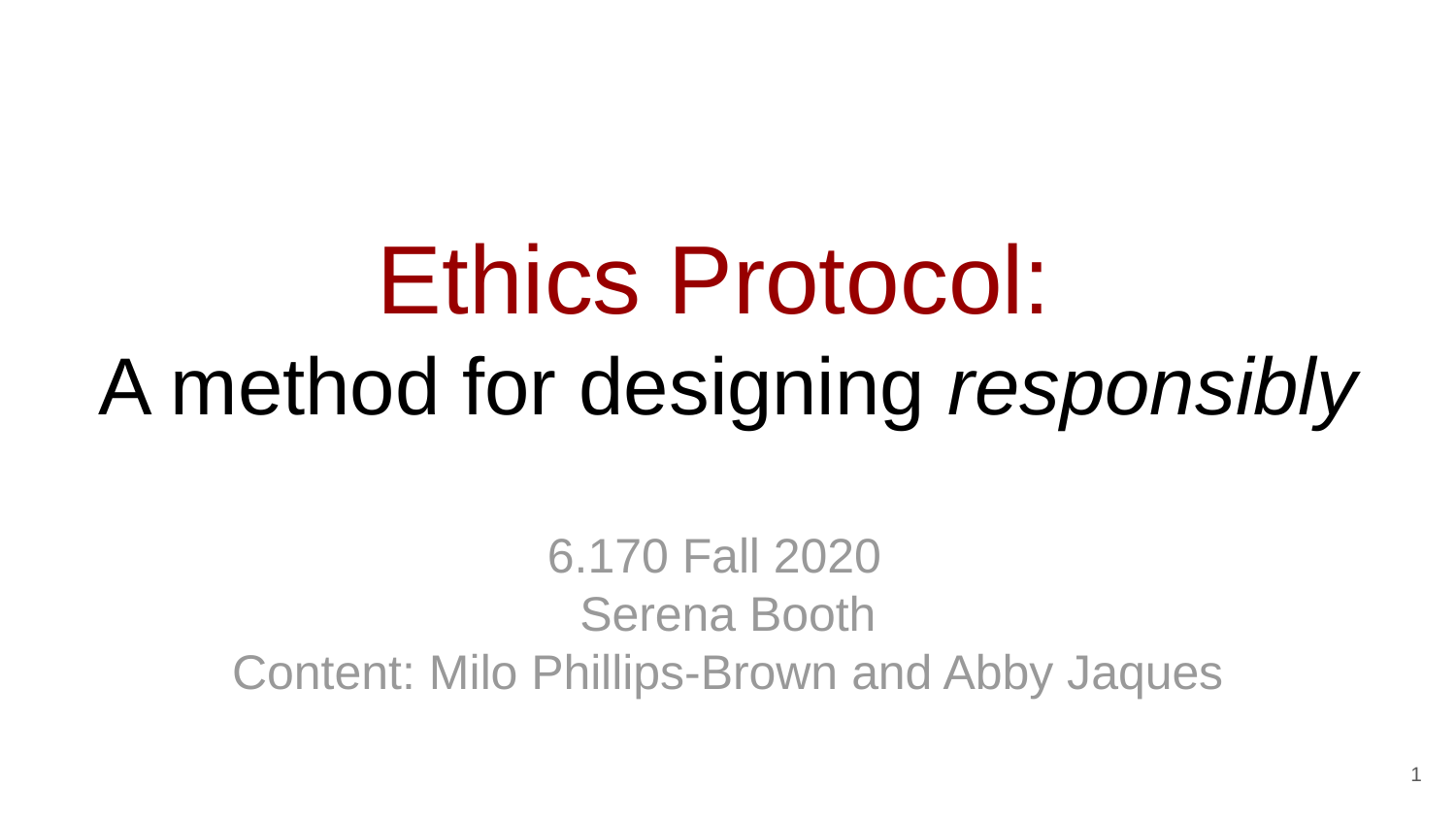

# Ethics Protocol:
A method for designing responsibly

6.170 Fall 2020
Serena Booth
Content: Milo Phillips-Brown and Abby Jaques

1